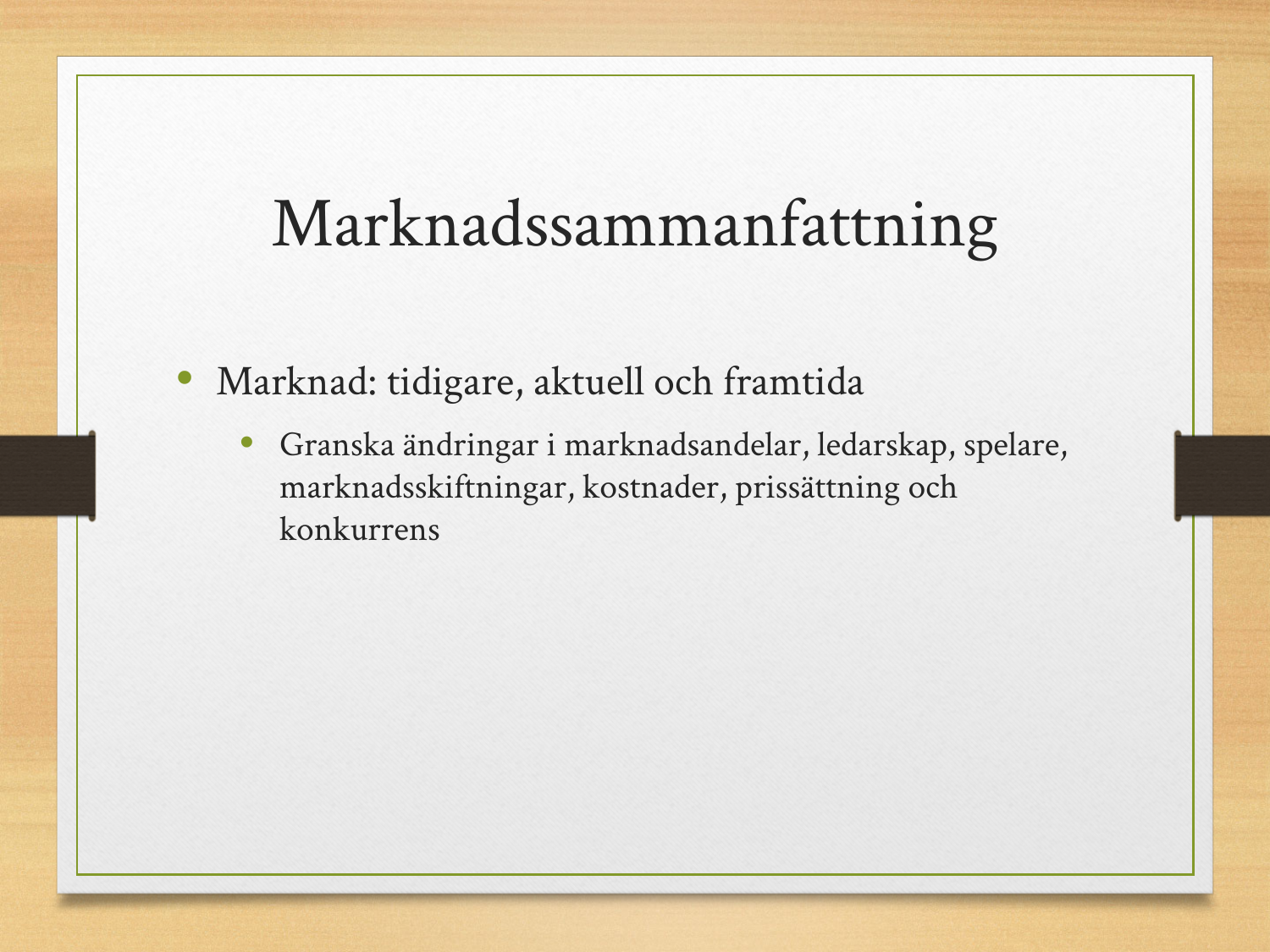

# Marknadssammanfattning
Marknad: tidigare, aktuell och framtida
Granska ändringar i marknadsandelar, ledarskap, spelare, marknadsskiftningar, kostnader, prissättning och konkurrens